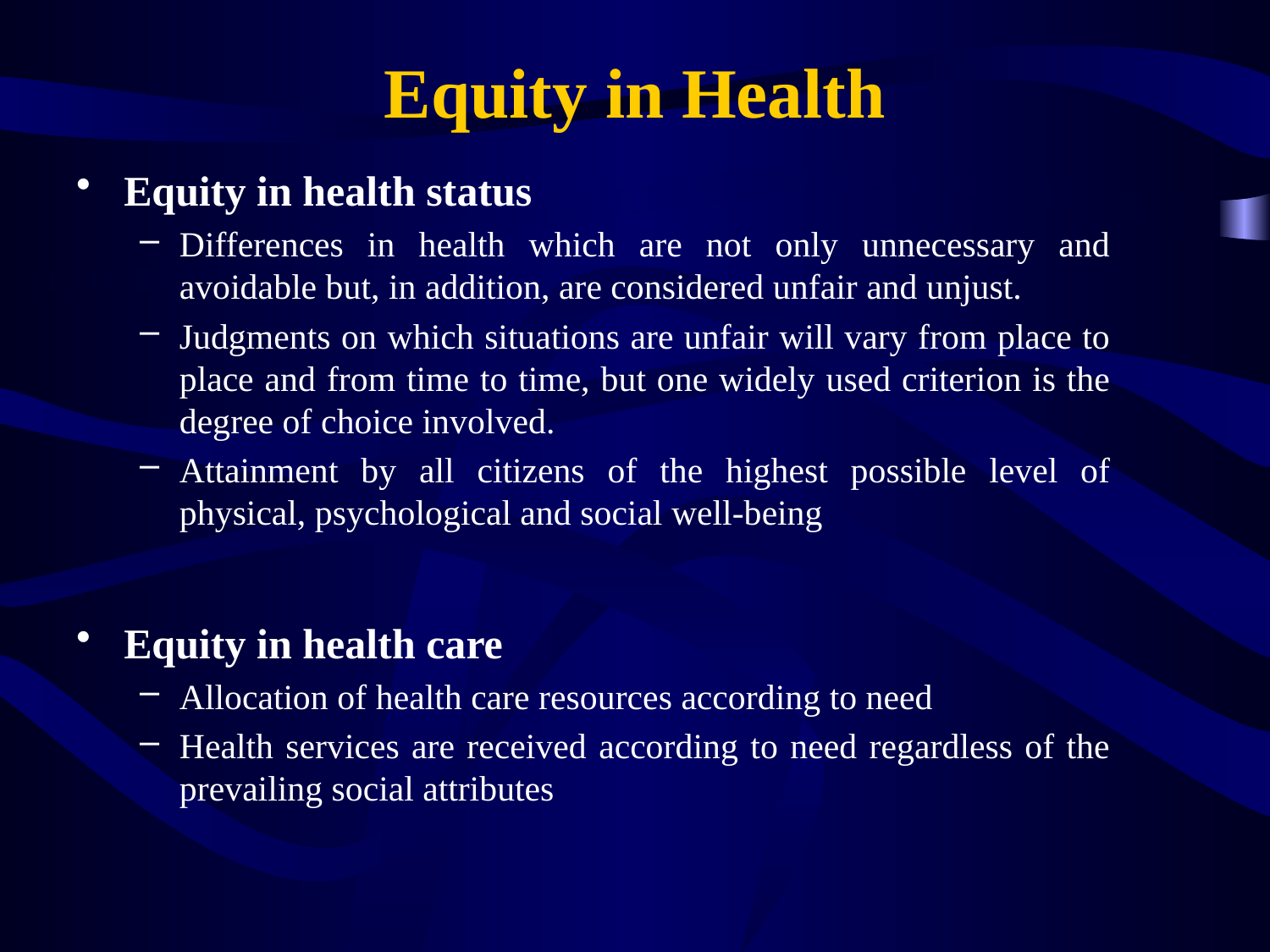

# Equity in Health
Equity in health status
Differences in health which are not only unnecessary and avoidable but, in addition, are considered unfair and unjust.
Judgments on which situations are unfair will vary from place to place and from time to time, but one widely used criterion is the degree of choice involved.
Attainment by all citizens of the highest possible level of physical, psychological and social well-being

Equity in health care
Allocation of health care resources according to need
Health services are received according to need regardless of the prevailing social attributes